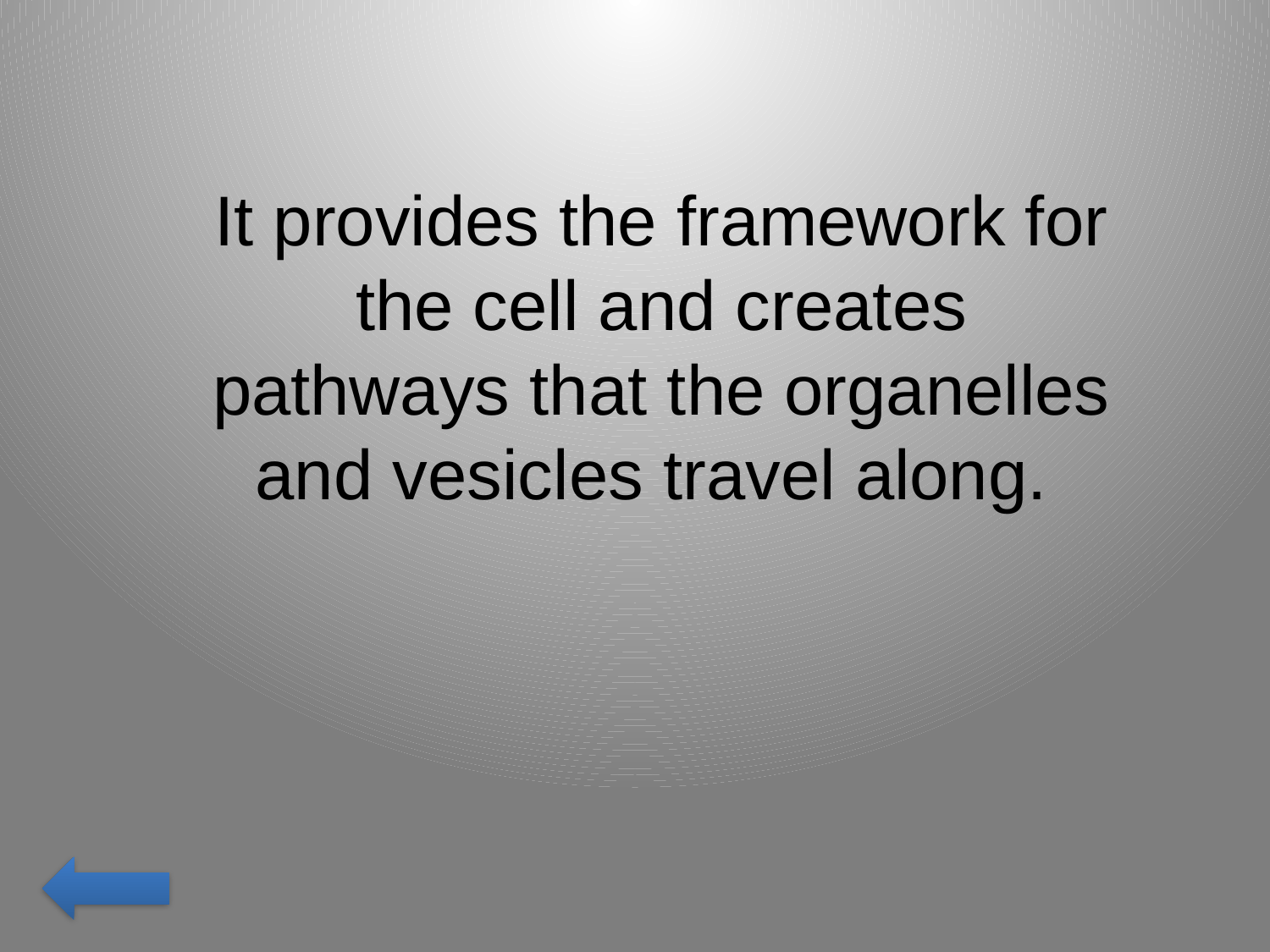

It provides the framework for the cell and creates pathways that the organelles and vesicles travel along.